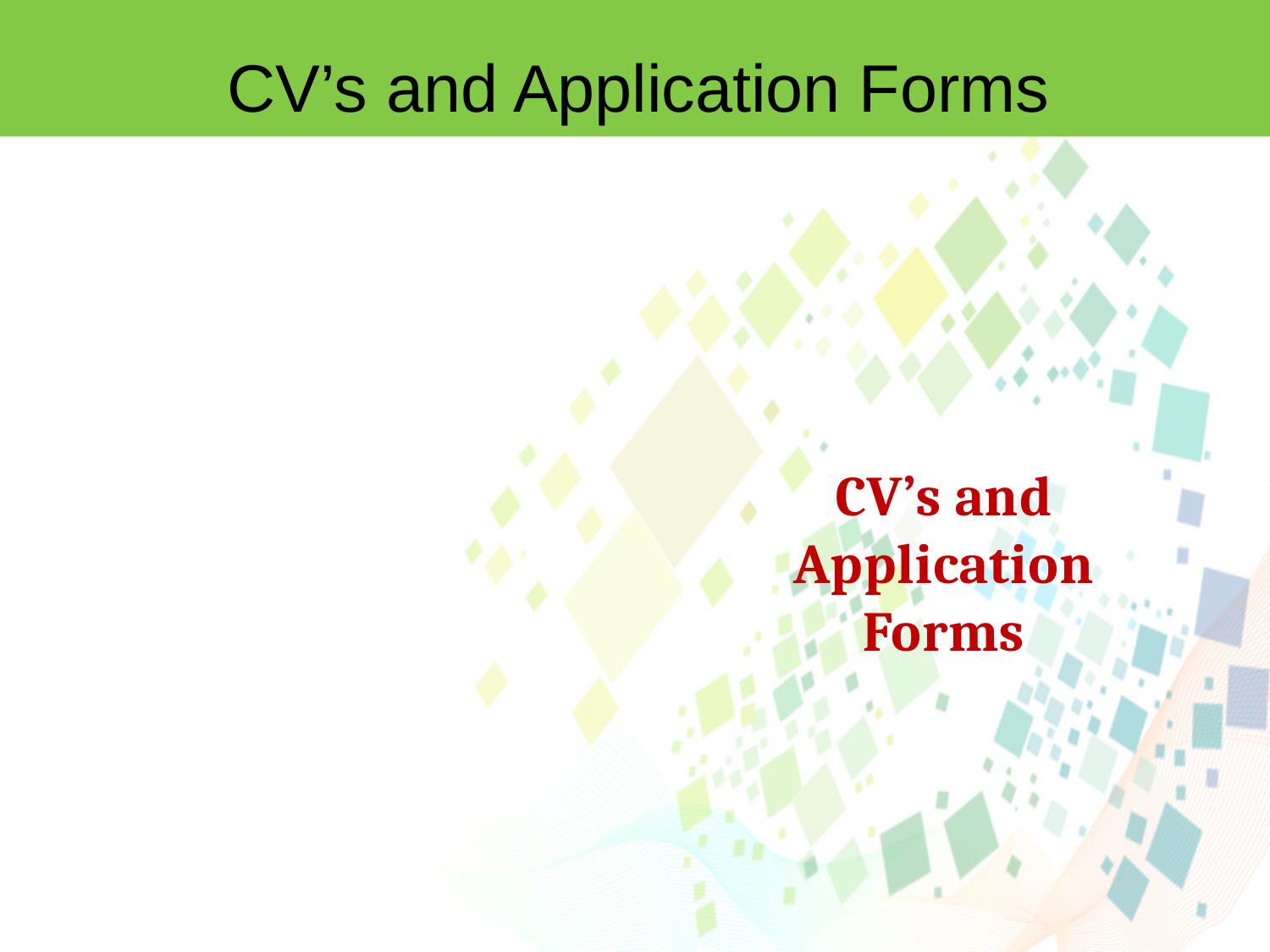

CV’s and Application Forms
CV’s and Application Forms